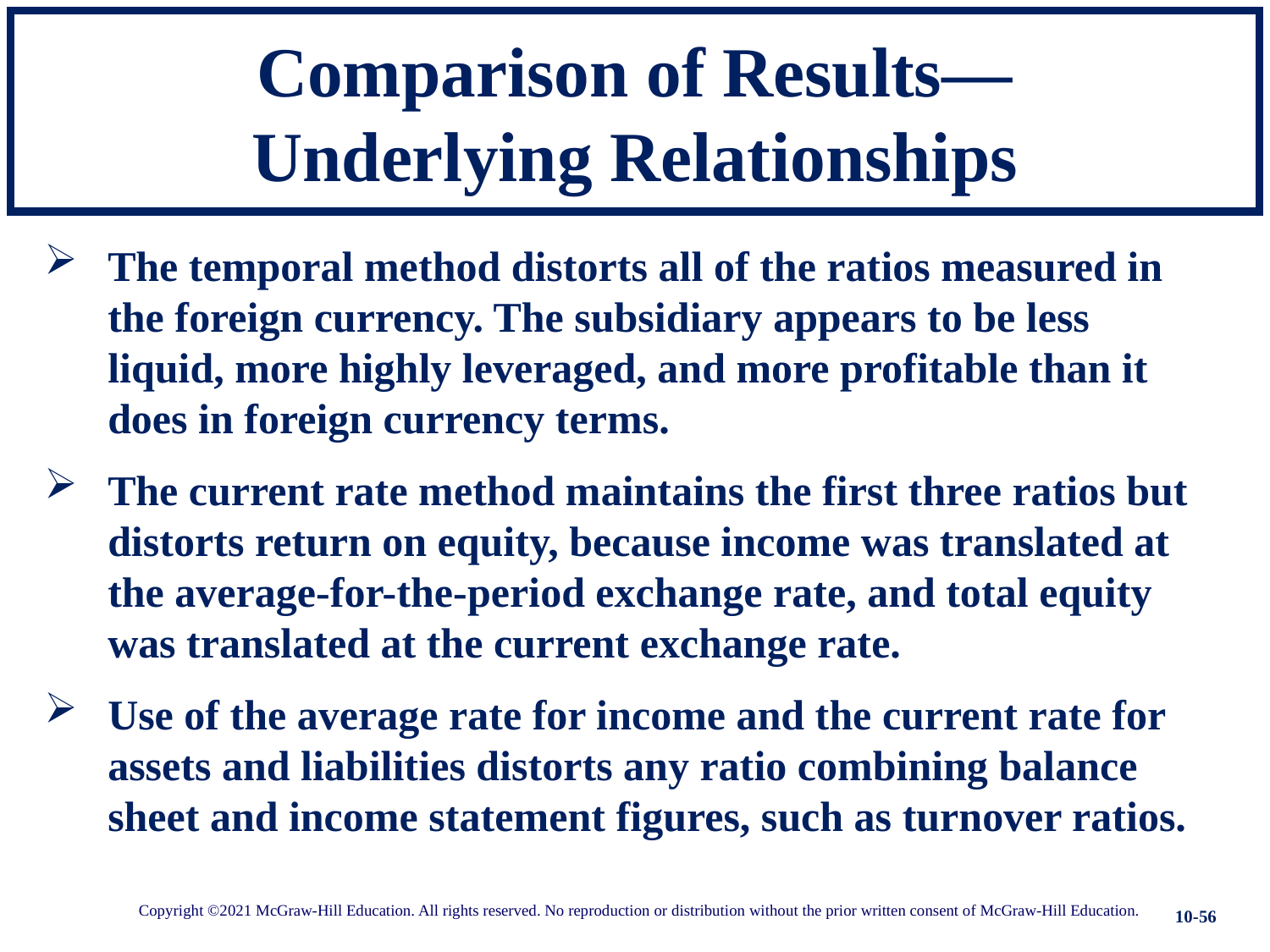

# Comparison of Results— Underlying Relationships
The temporal method distorts all of the ratios measured in the foreign currency. The subsidiary appears to be less liquid, more highly leveraged, and more profitable than it does in foreign currency terms.
The current rate method maintains the first three ratios but distorts return on equity, because income was translated at the average-for-the-period exchange rate, and total equity was translated at the current exchange rate.
Use of the average rate for income and the current rate for assets and liabilities distorts any ratio combining balance sheet and income statement figures, such as turnover ratios.

10-56
Copyright ©2021 McGraw-Hill Education. All rights reserved. No reproduction or distribution without the prior written consent of McGraw-Hill Education.